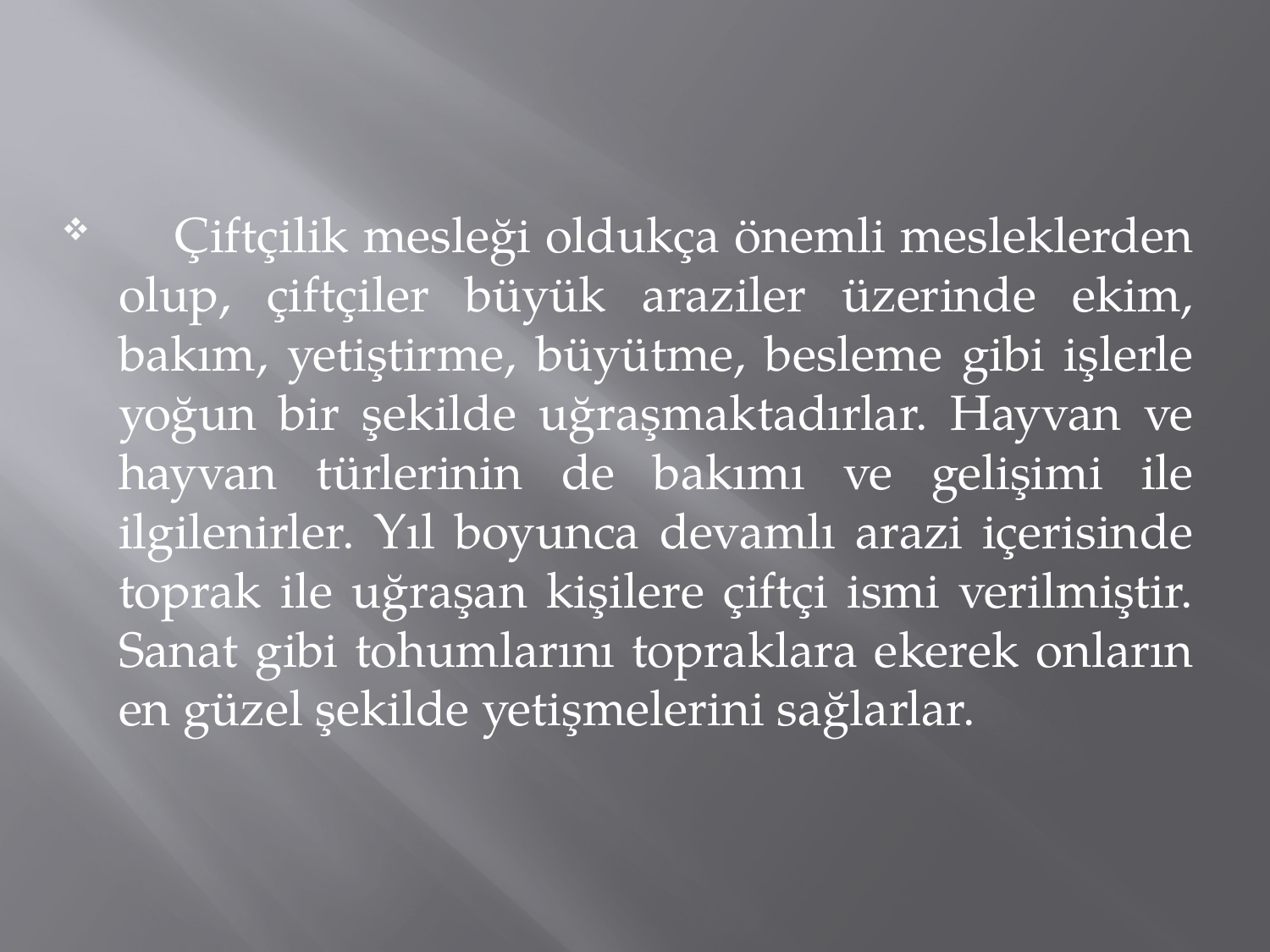

Çiftçilik mesleği oldukça önemli mesleklerden olup, çiftçiler büyük araziler üzerinde ekim, bakım, yetiştirme, büyütme, besleme gibi işlerle yoğun bir şekilde uğraşmaktadırlar. Hayvan ve hayvan türlerinin de bakımı ve gelişimi ile ilgilenirler. Yıl boyunca devamlı arazi içerisinde toprak ile uğraşan kişilere çiftçi ismi verilmiştir. Sanat gibi tohumlarını topraklara ekerek onların en güzel şekilde yetişmelerini sağlarlar.